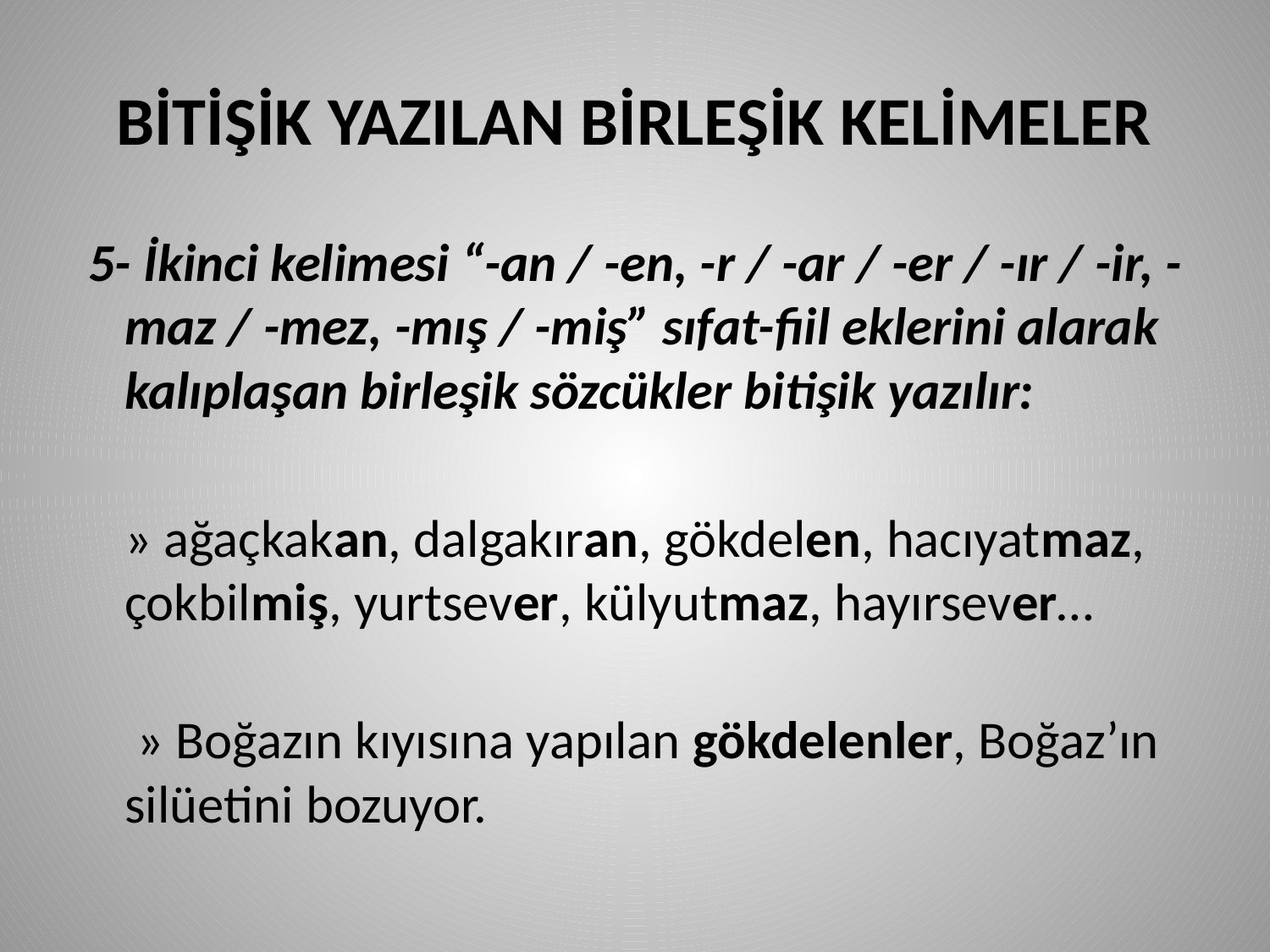

# BİTİŞİK YAZILAN BİRLEŞİK KELİMELER
 5- İkinci kelimesi “-an / -en, -r / -ar / -er / -ır / -ir, -maz / -mez, -mış / -miş” sıfat-fiil eklerini alarak kalıplaşan birleşik sözcükler bitişik yazılır:

    » ağaçkakan, dalgakıran, gökdelen, hacıyatmaz, çokbilmiş, yurtsever, külyutmaz, hayırsever…
     » Boğazın kıyısına yapılan gökdelenler, Boğaz’ın silüetini bozuyor.